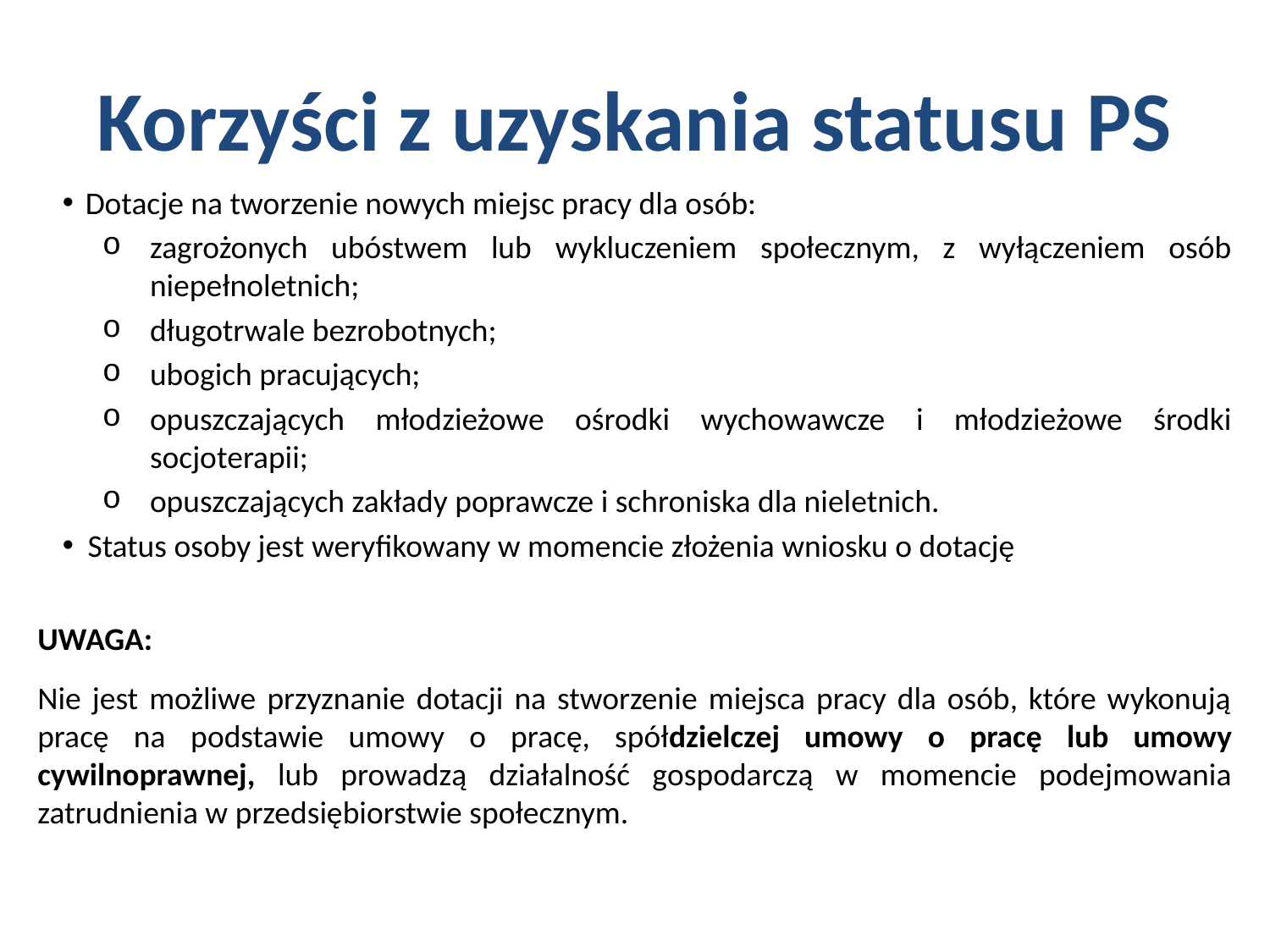

# Korzyści z uzyskania statusu PS
Dotacje na tworzenie nowych miejsc pracy dla osób:
zagrożonych ubóstwem lub wykluczeniem społecznym, z wyłączeniem osób niepełnoletnich;
długotrwale bezrobotnych;
ubogich pracujących;
opuszczających młodzieżowe ośrodki wychowawcze i młodzieżowe środki socjoterapii;
opuszczających zakłady poprawcze i schroniska dla nieletnich.
Status osoby jest weryfikowany w momencie złożenia wniosku o dotację

UWAGA:
Nie jest możliwe przyznanie dotacji na stworzenie miejsca pracy dla osób, które wykonują pracę na podstawie umowy o pracę, spółdzielczej umowy o pracę lub umowy cywilnoprawnej, lub prowadzą działalność gospodarczą w momencie podejmowania zatrudnienia w przedsiębiorstwie społecznym.